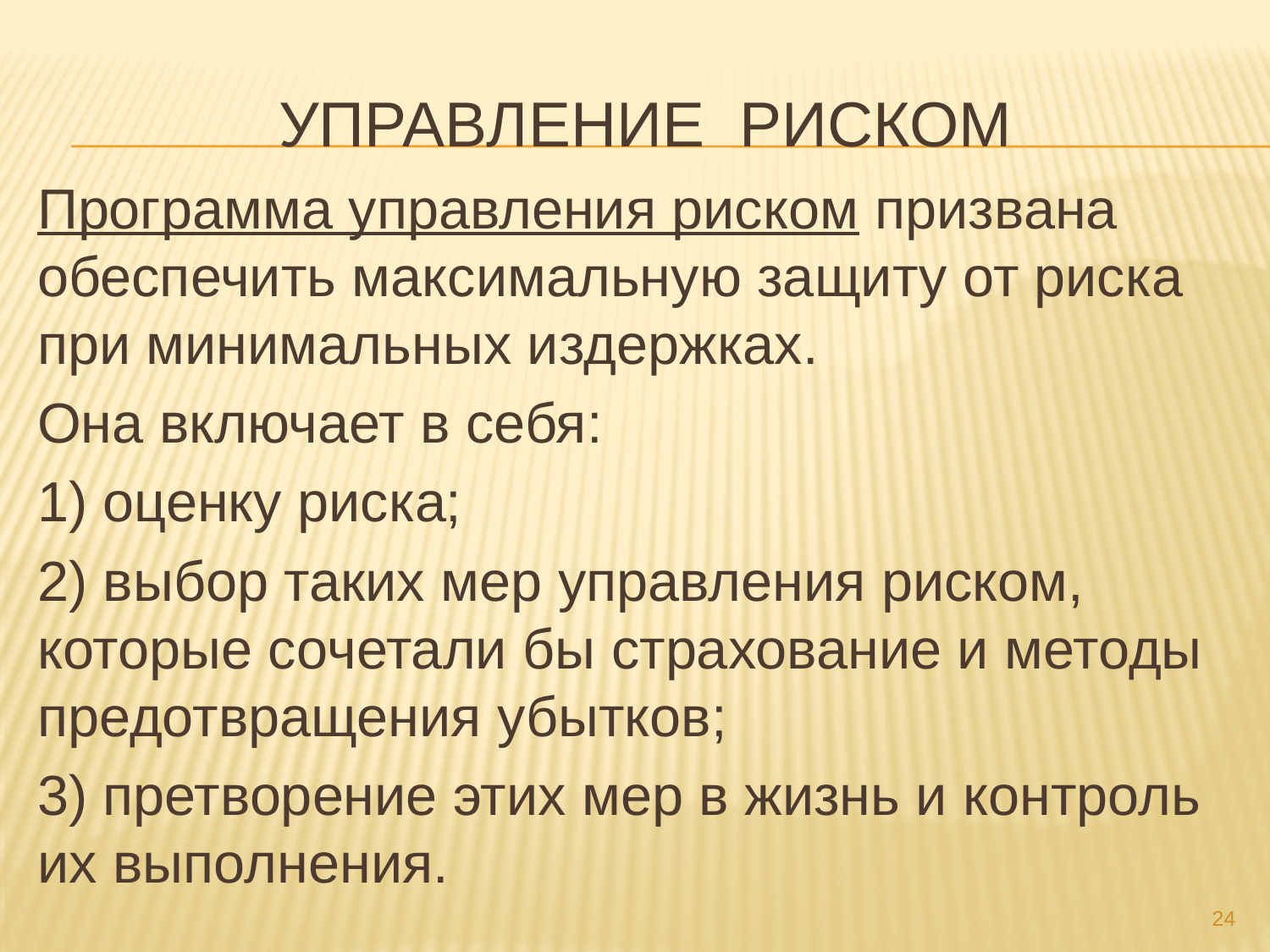

# управление  риском
Программа управления риском призвана обеспечить максимальную защиту от риска при минимальных издержках.
Она включает в себя:
1) оценку риска;
2) выбор таких мер управления риском, которые сочетали бы страхование и методы предотвращения убытков;
3) претворение этих мер в жизнь и контроль их выполнения.
24